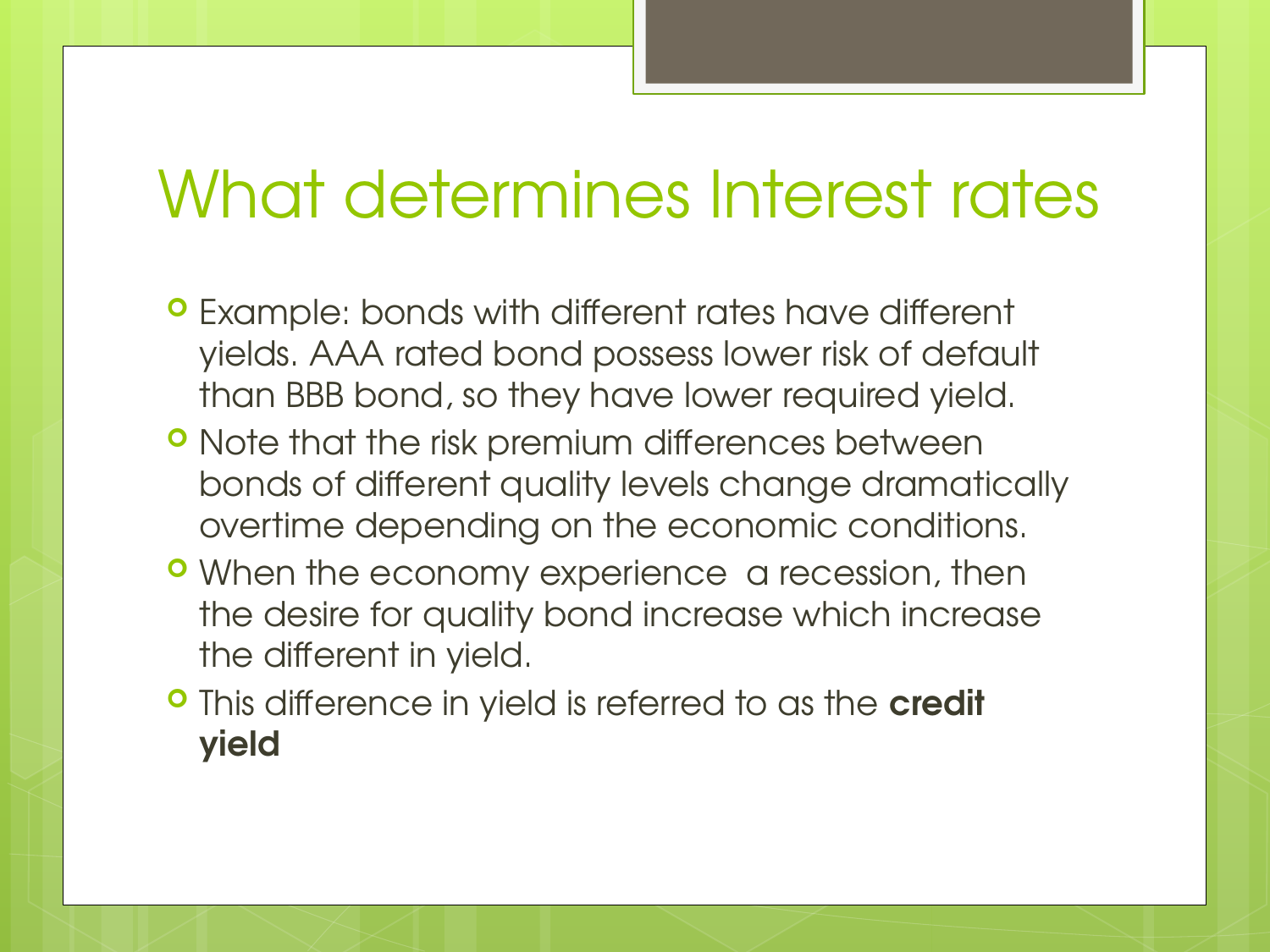

# What determines Interest rates
Example: bonds with different rates have different yields. AAA rated bond possess lower risk of default than BBB bond, so they have lower required yield.
Note that the risk premium differences between bonds of different quality levels change dramatically overtime depending on the economic conditions.
When the economy experience  a recession, then the desire for quality bond increase which increase the different in yield.
This difference in yield is referred to as the credit yield